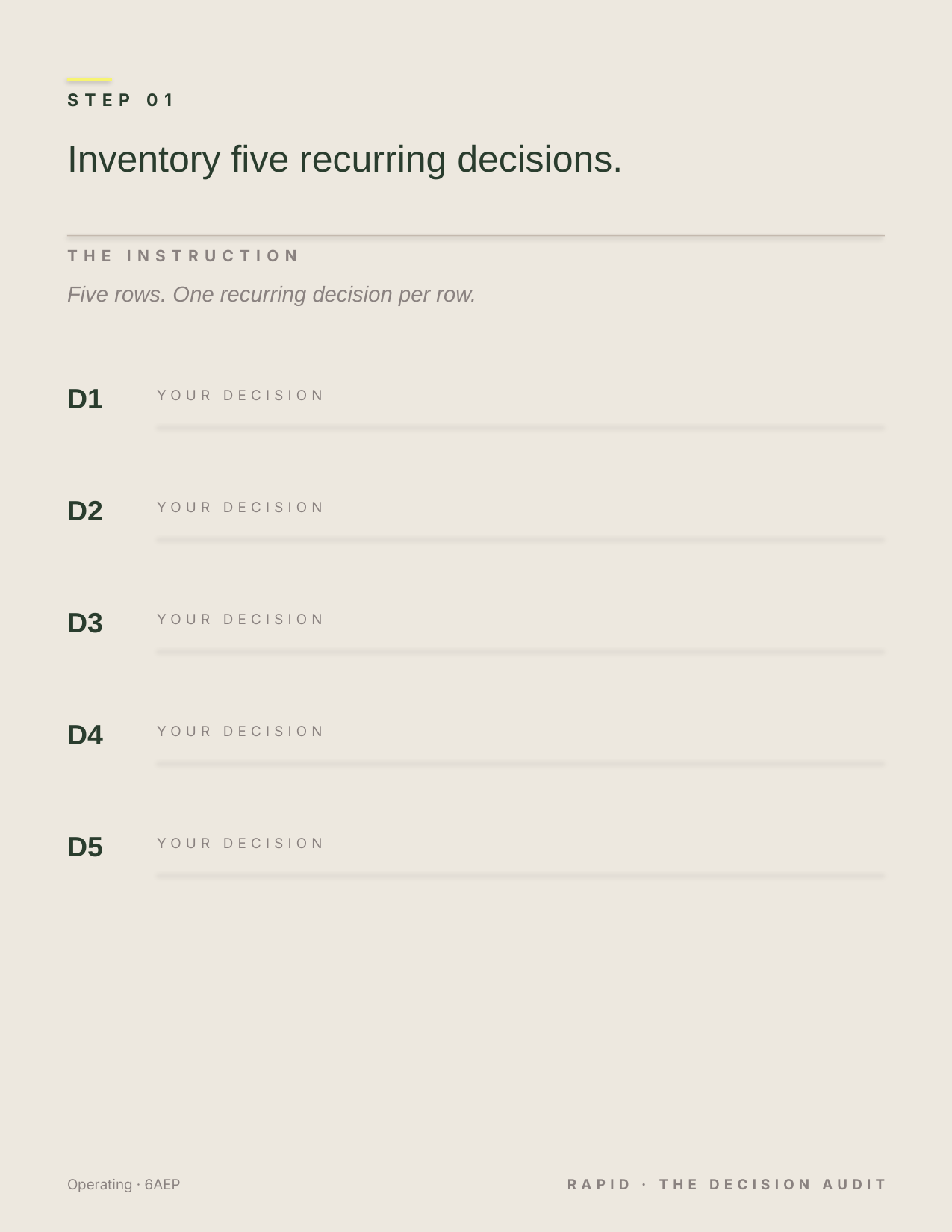

STEP 01
Inventory five recurring decisions.

THE INSTRUCTION
Five rows. One recurring decision per row.
D1
YOUR DECISION
D2
YOUR DECISION
D3
YOUR DECISION
D4
YOUR DECISION
D5
YOUR DECISION
Operating · 6AEP
RAPID · THE DECISION AUDIT